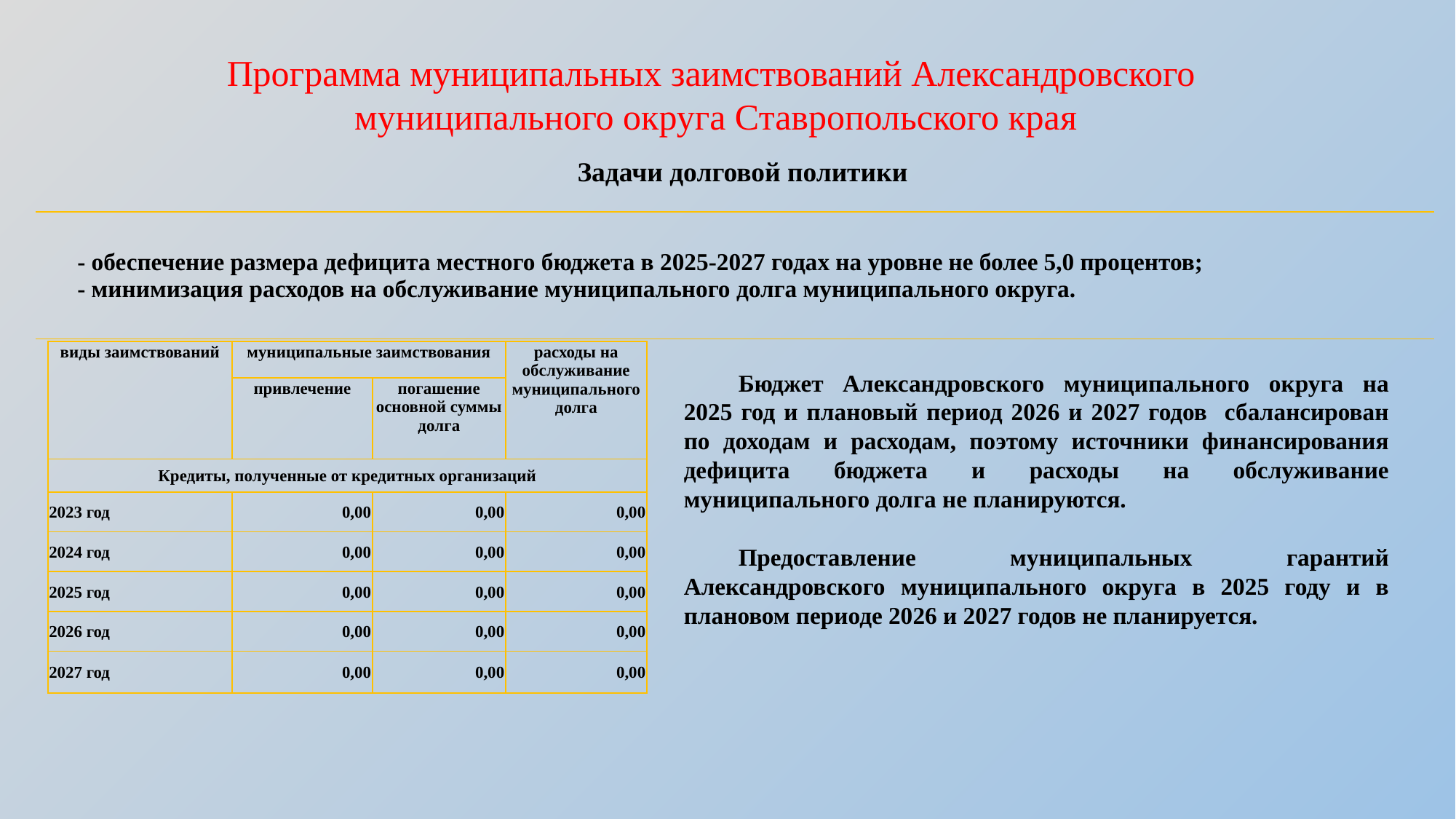

Программа муниципальных заимствований Александровского
муниципального округа Ставропольского края
Задачи долговой политики
| - обеспечение размера дефицита местного бюджета в 2025-2027 годах на уровне не более 5,0 процентов; - минимизация расходов на обслуживание муниципального долга муниципального округа. |
| --- |
| виды заимствований | муниципальные заимствования |  | расходы на обслуживание муниципального долга |
| --- | --- | --- | --- |
|  | привлечение | погашение основной суммы долга |  |
| Кредиты, полученные от кредитных организаций |  |  |  |
| 2023 год | 0,00 | 0,00 | 0,00 |
| 2024 год | 0,00 | 0,00 | 0,00 |
| 2025 год | 0,00 | 0,00 | 0,00 |
| 2026 год | 0,00 | 0,00 | 0,00 |
| 2027 год | 0,00 | 0,00 | 0,00 |
Бюджет Александровского муниципального округа на 2025 год и плановый период 2026 и 2027 годов  сбалансирован по доходам и расходам, поэтому источники финансирования дефицита бюджета и расходы на обслуживание муниципального долга не планируются.

Предоставление муниципальных гарантий Александровского муниципального округа в 2025 году и в плановом периоде 2026 и 2027 годов не планируется.